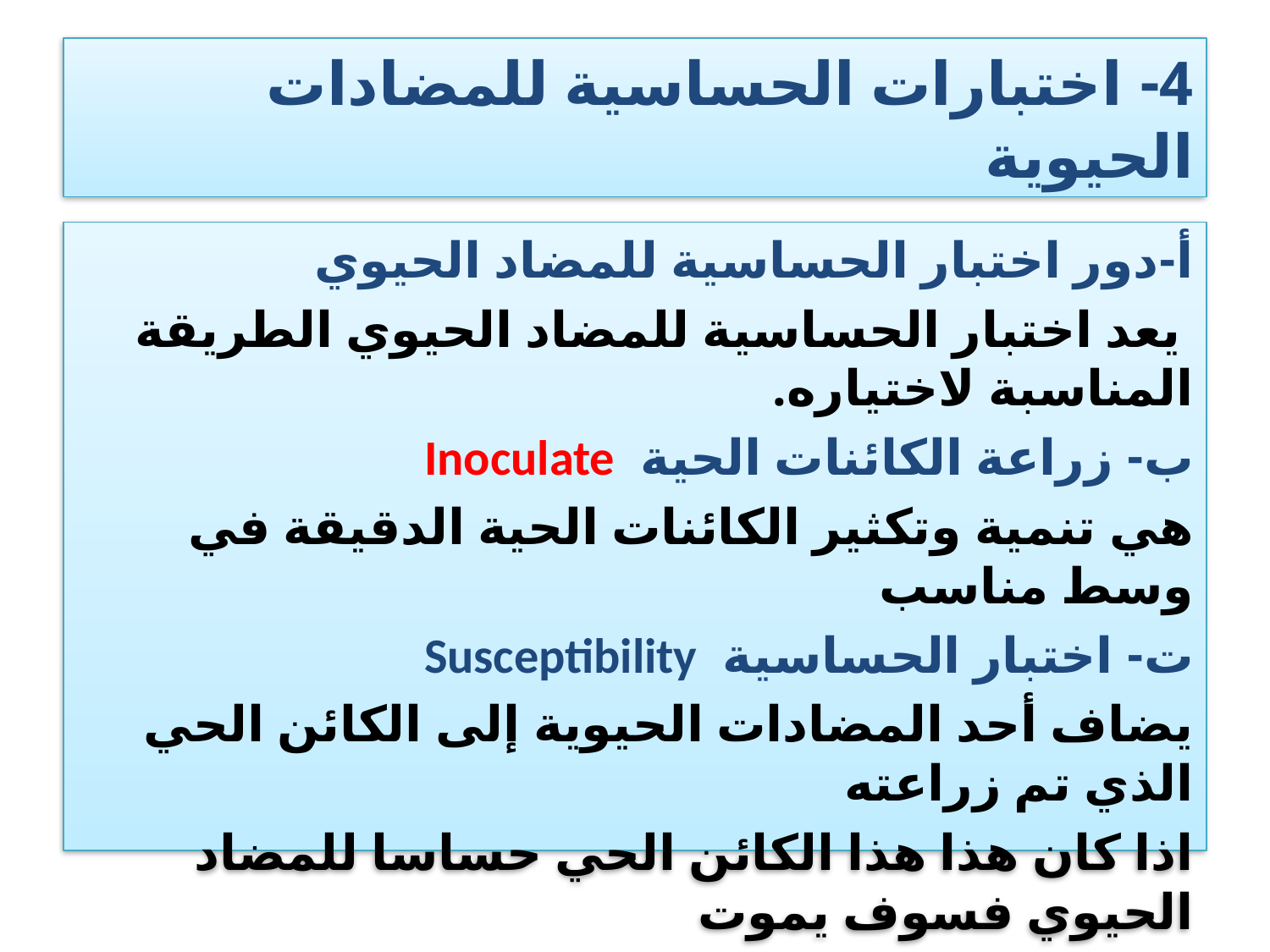

# 4- اختبارات الحساسية للمضادات الحيوية
أ-دور اختبار الحساسية للمضاد الحيوي
 يعد اختبار الحساسية للمضاد الحيوي الطريقة المناسبة لاختياره.
ب- زراعة الكائنات الحية  Inoculate
هي تنمية وتكثير الكائنات الحية الدقيقة في وسط مناسب
ت- اختبار الحساسية  Susceptibility
يضاف أحد المضادات الحيوية إلى الكائن الحي الذي تم زراعته
اذا كان هذا هذا الكائن الحي حساسا للمضاد الحيوي فسوف يموت
      Video